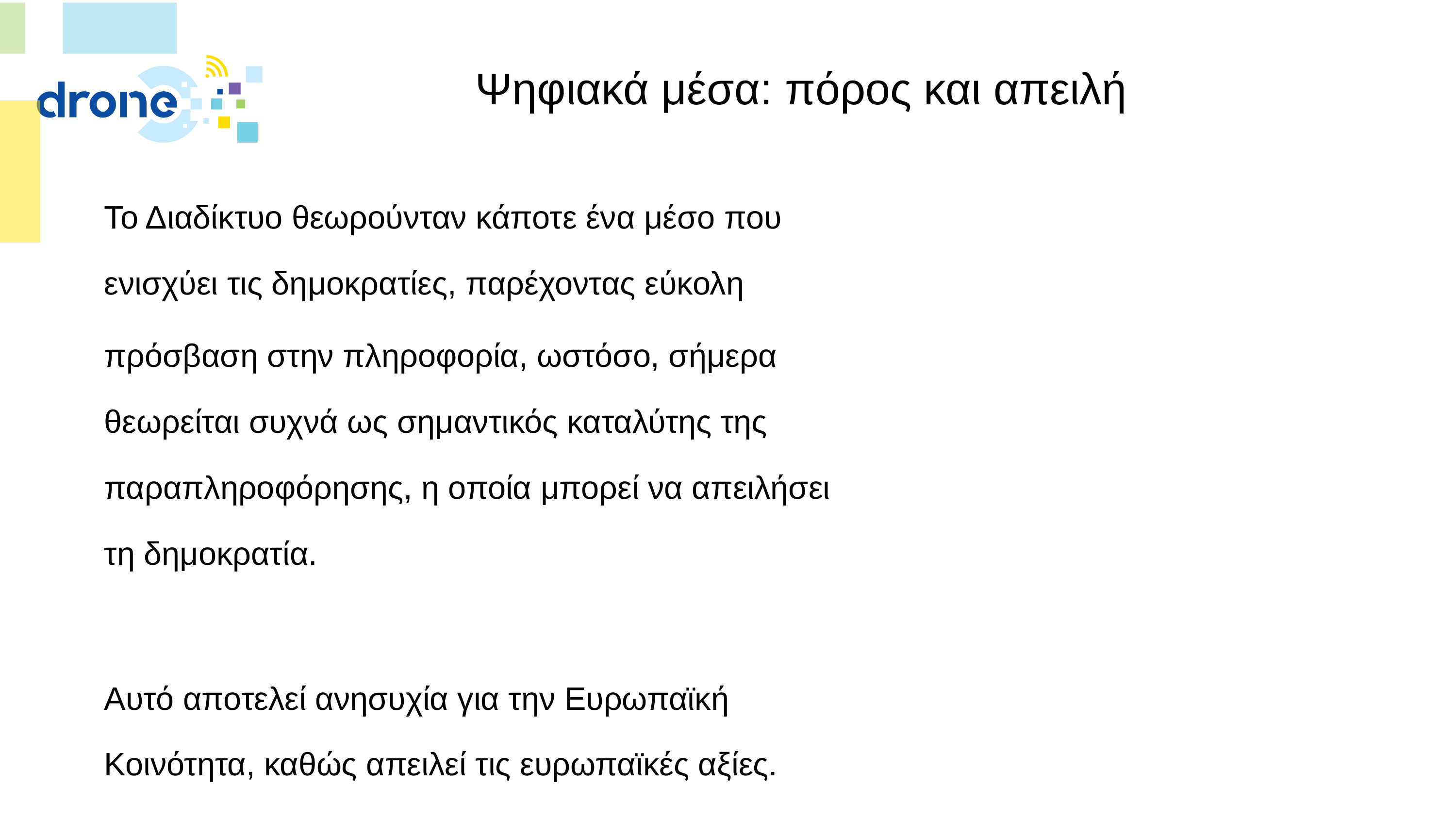

# Ψηφιακά μέσα: πόρος και απειλή

Το Διαδίκτυο θεωρούνταν κάποτε ένα μέσο που ενισχύει τις δημοκρατίες, παρέχοντας εύκολη
πρόσβαση στην πληροφορία, ωστόσο, σήμερα θεωρείται συχνά ως σημαντικός καταλύτης της παραπληροφόρησης, η οποία μπορεί να απειλήσει τη δημοκρατία.

Αυτό αποτελεί ανησυχία για την Ευρωπαϊκή Κοινότητα, καθώς απειλεί τις ευρωπαϊκές αξίες.